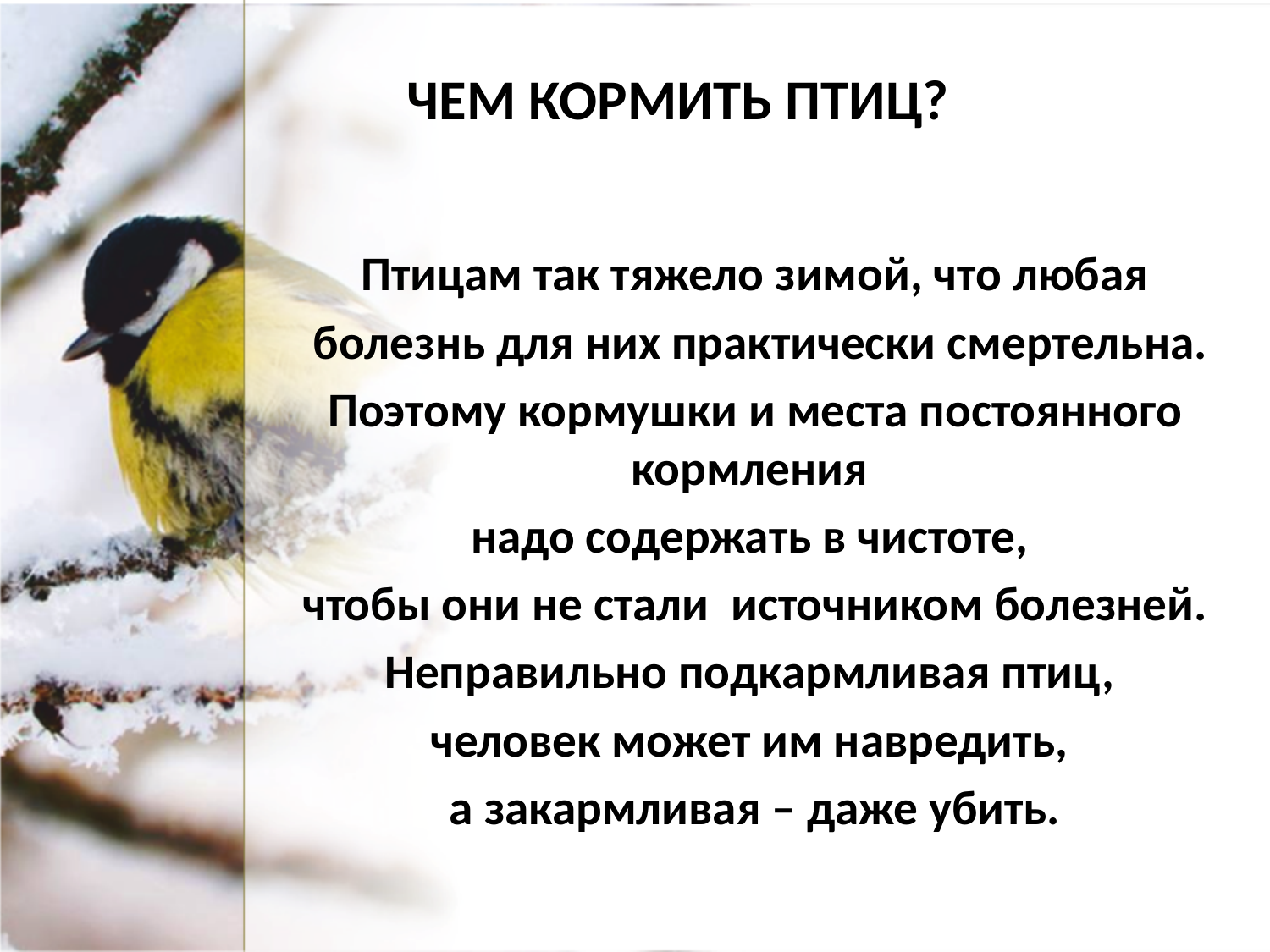

ЧЕМ КОРМИТЬ ПТИЦ?
Птицам так тяжело зимой, что любая
 болезнь для них практически смертельна.
Поэтому кормушки и места постоянного кормления
надо содержать в чистоте,
чтобы они не стали  источником болезней.
Неправильно подкармливая птиц,
человек может им навредить,
а закармливая – даже убить.